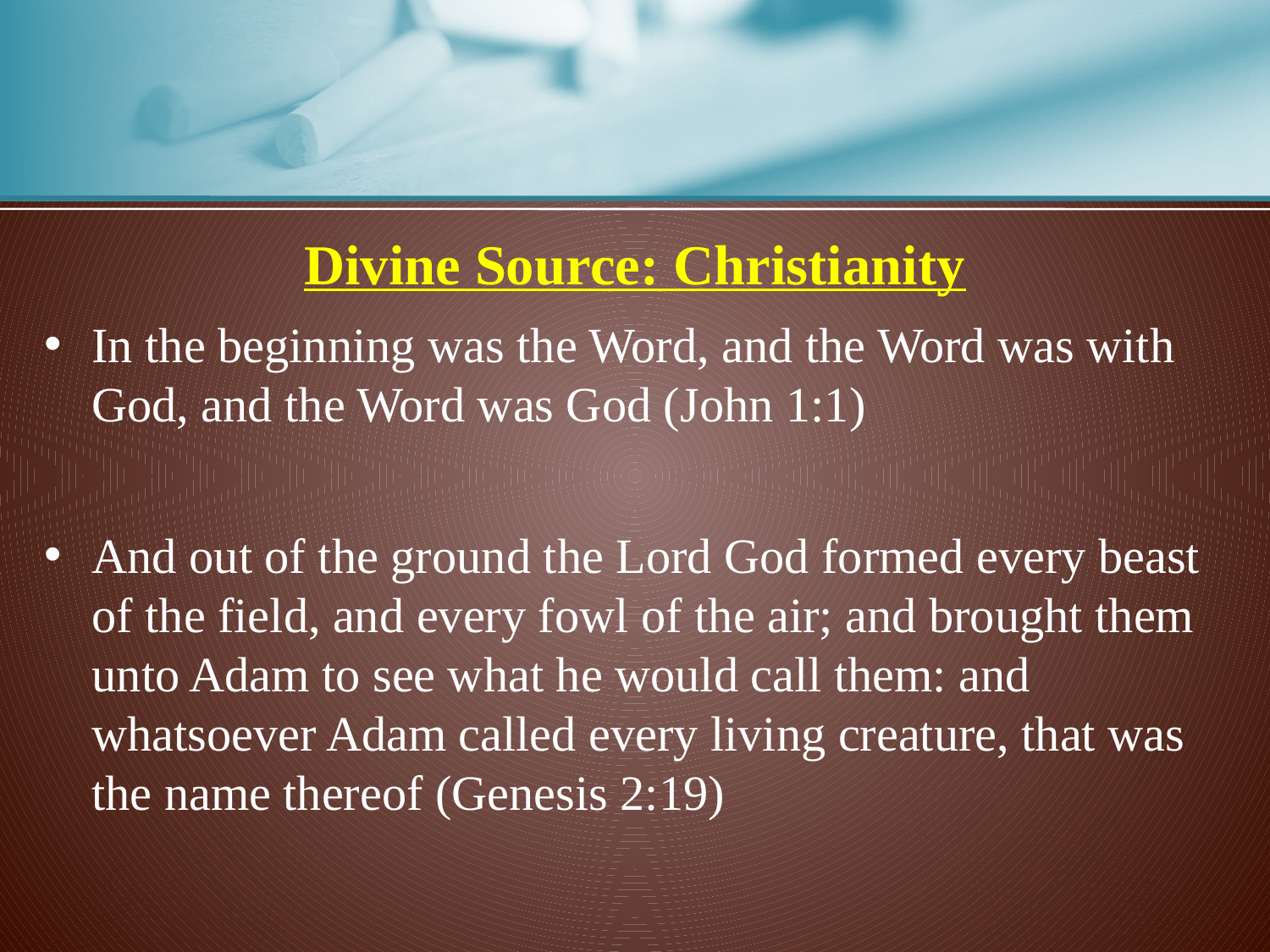

Divine Source: Christianity
In the beginning was the Word, and the Word was with God, and the Word was God (John 1:1)

And out of the ground the Lord God formed every beast of the field, and every fowl of the air; and brought them unto Adam to see what he would call them: and whatsoever Adam called every living creature, that was the name thereof (Genesis 2:19)